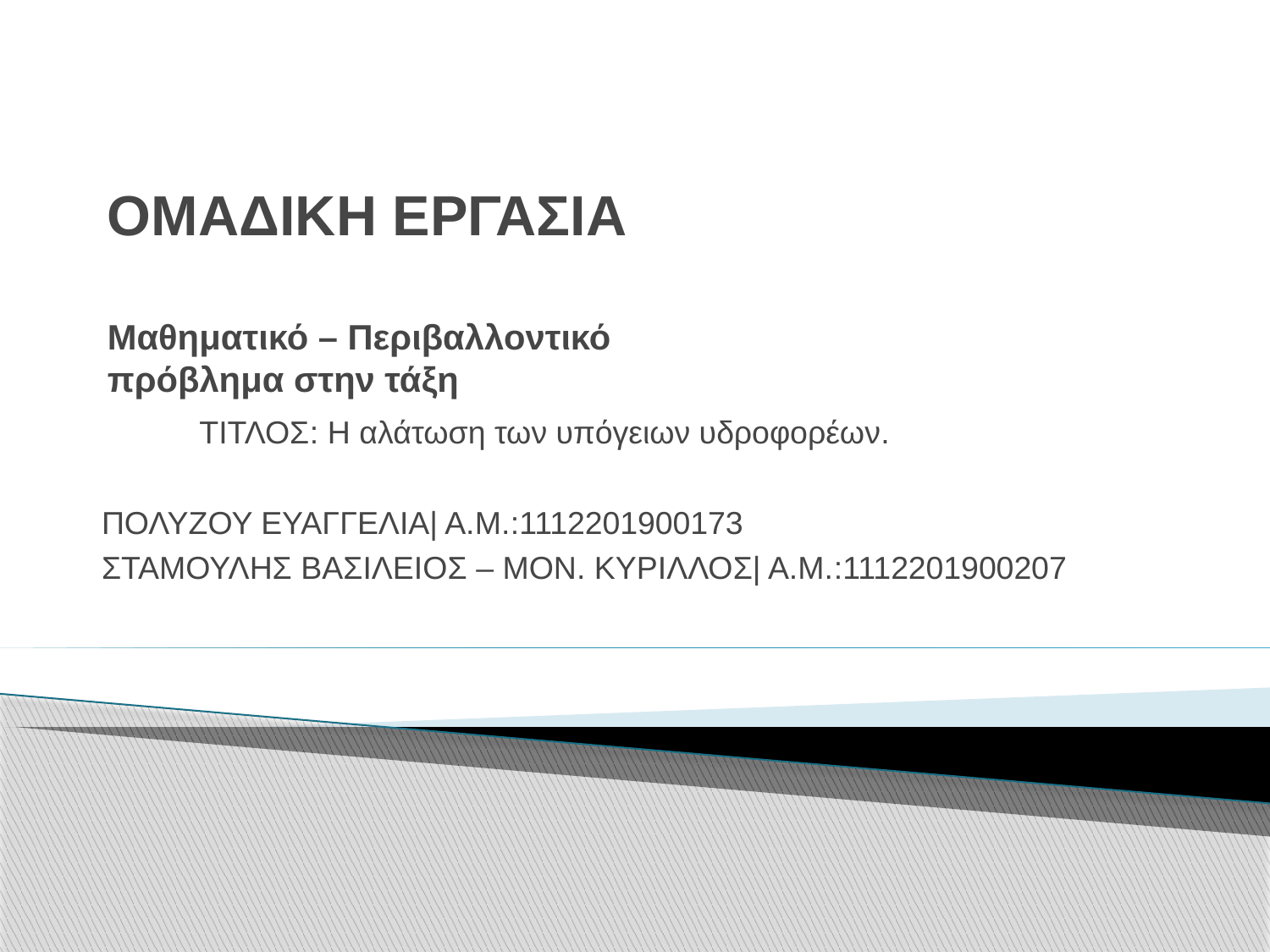

# ΟΜΑΔΙΚΗ ΕΡΓΑΣΙΑ Μαθηματικό – Περιβαλλοντικό πρόβλημα στην τάξη
           ΤΙΤΛΟΣ: Η αλάτωση των υπόγειων υδροφορέων.

ΠΟΛΥΖΟΥ ΕΥΑΓΓΕΛΙΑ| Α.Μ.:1112201900173
ΣΤΑΜΟΥΛΗΣ ΒΑΣΙΛΕΙΟΣ – ΜΟΝ. ΚΥΡΙΛΛΟΣ| Α.Μ.:1112201900207